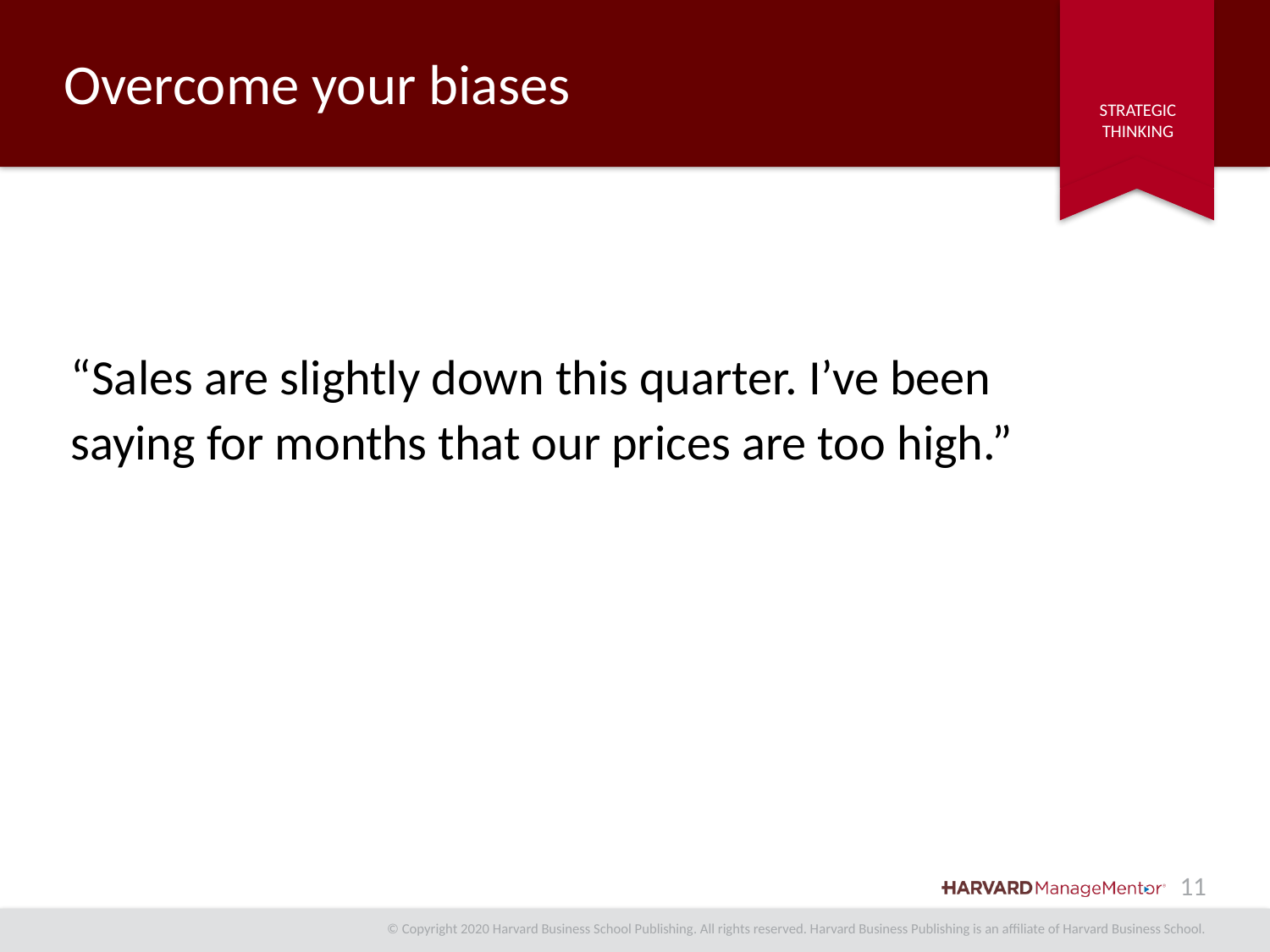

# Overcome your biases
“Sales are slightly down this quarter. I’ve been saying for months that our prices are too high.”